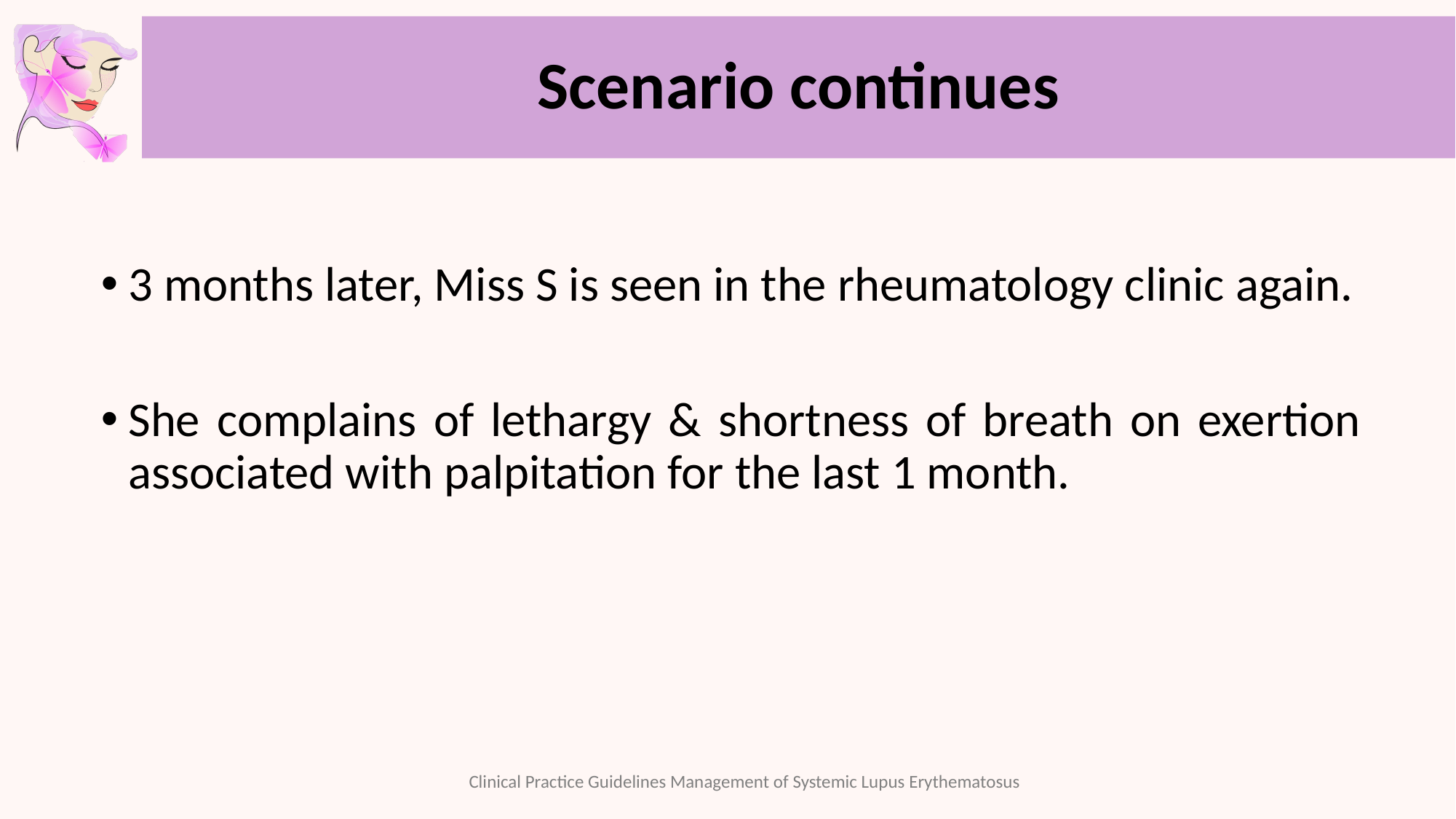

# Scenario continues
3 months later, Miss S is seen in the rheumatology clinic again.

She complains of lethargy & shortness of breath on exertion associated with palpitation for the last 1 month.